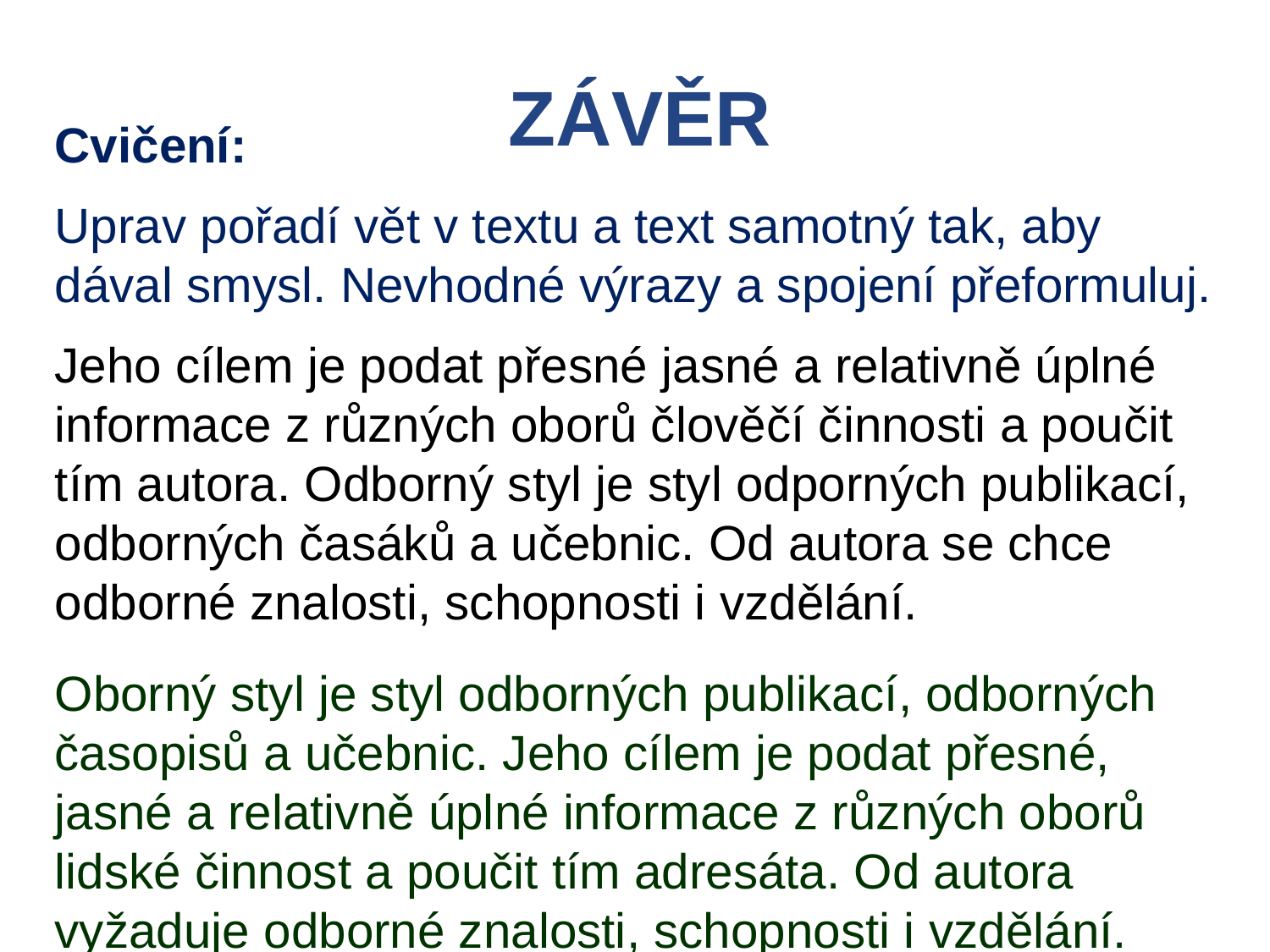

ZÁVĚR
Cvičení:
Uprav pořadí vět v textu a text samotný tak, aby dával smysl. Nevhodné výrazy a spojení přeformuluj.
Jeho cílem je podat přesné jasné a relativně úplné informace z různých oborů člověčí činnosti a poučit tím autora. Odborný styl je styl odporných publikací, odborných časáků a učebnic. Od autora se chce odborné znalosti, schopnosti i vzdělání.
Oborný styl je styl odborných publikací, odborných časopisů a učebnic. Jeho cílem je podat přesné, jasné a relativně úplné informace z různých oborů lidské činnost a poučit tím adresáta. Od autora vyžaduje odborné znalosti, schopnosti i vzdělání.